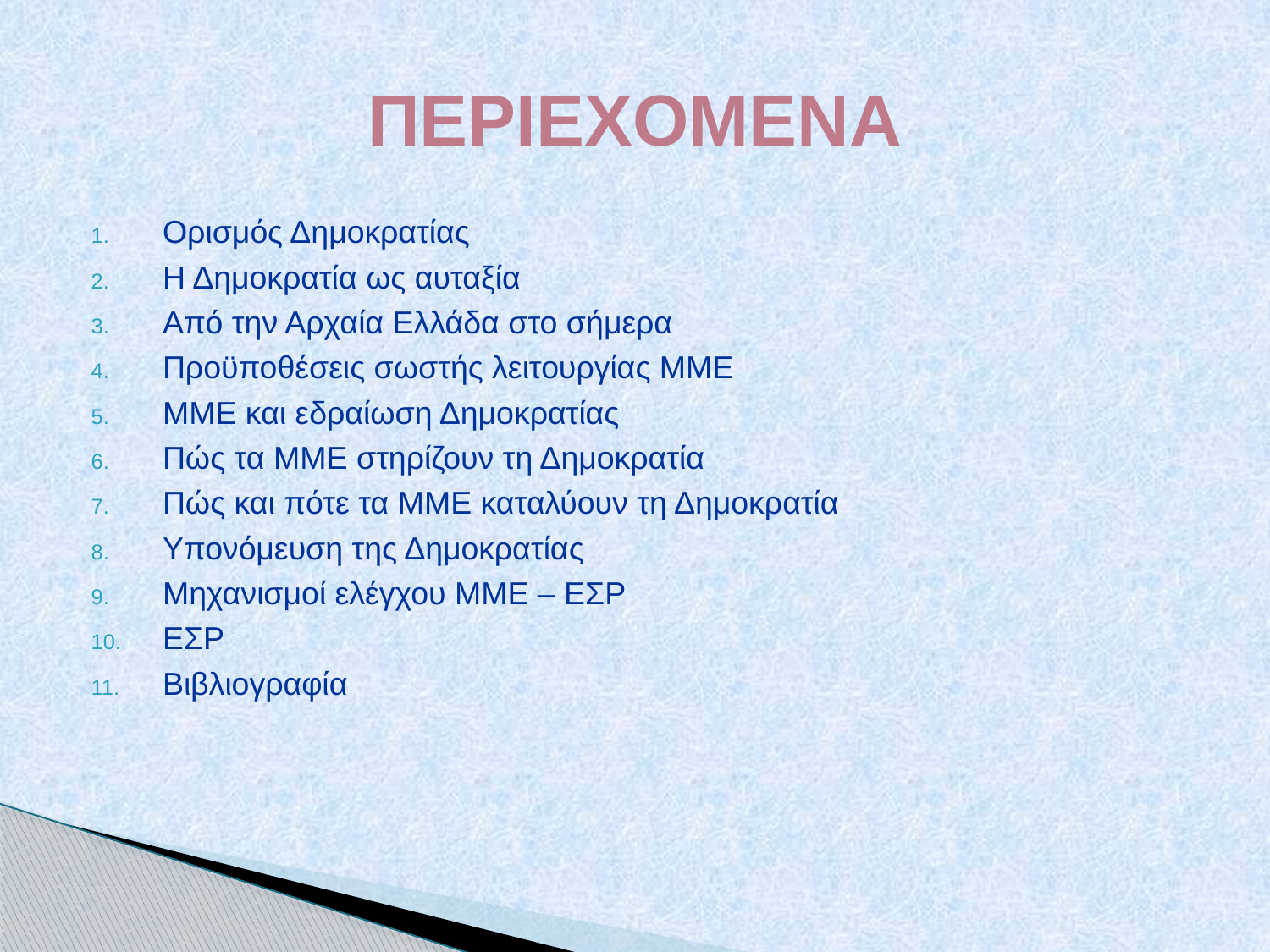

# ΠΕΡΙΕΧΟΜΕΝΑ
Ορισμός Δημοκρατίας
Η Δημοκρατία ως αυταξία
Από την Αρχαία Ελλάδα στο σήμερα
Προϋποθέσεις σωστής λειτουργίας ΜΜΕ
ΜΜΕ και εδραίωση Δημοκρατίας
Πώς τα ΜΜΕ στηρίζουν τη Δημοκρατία
Πώς και πότε τα ΜΜΕ καταλύουν τη Δημοκρατία
Υπονόμευση της Δημοκρατίας
Μηχανισμοί ελέγχου ΜΜΕ – ΕΣΡ
ΕΣΡ
Βιβλιογραφία